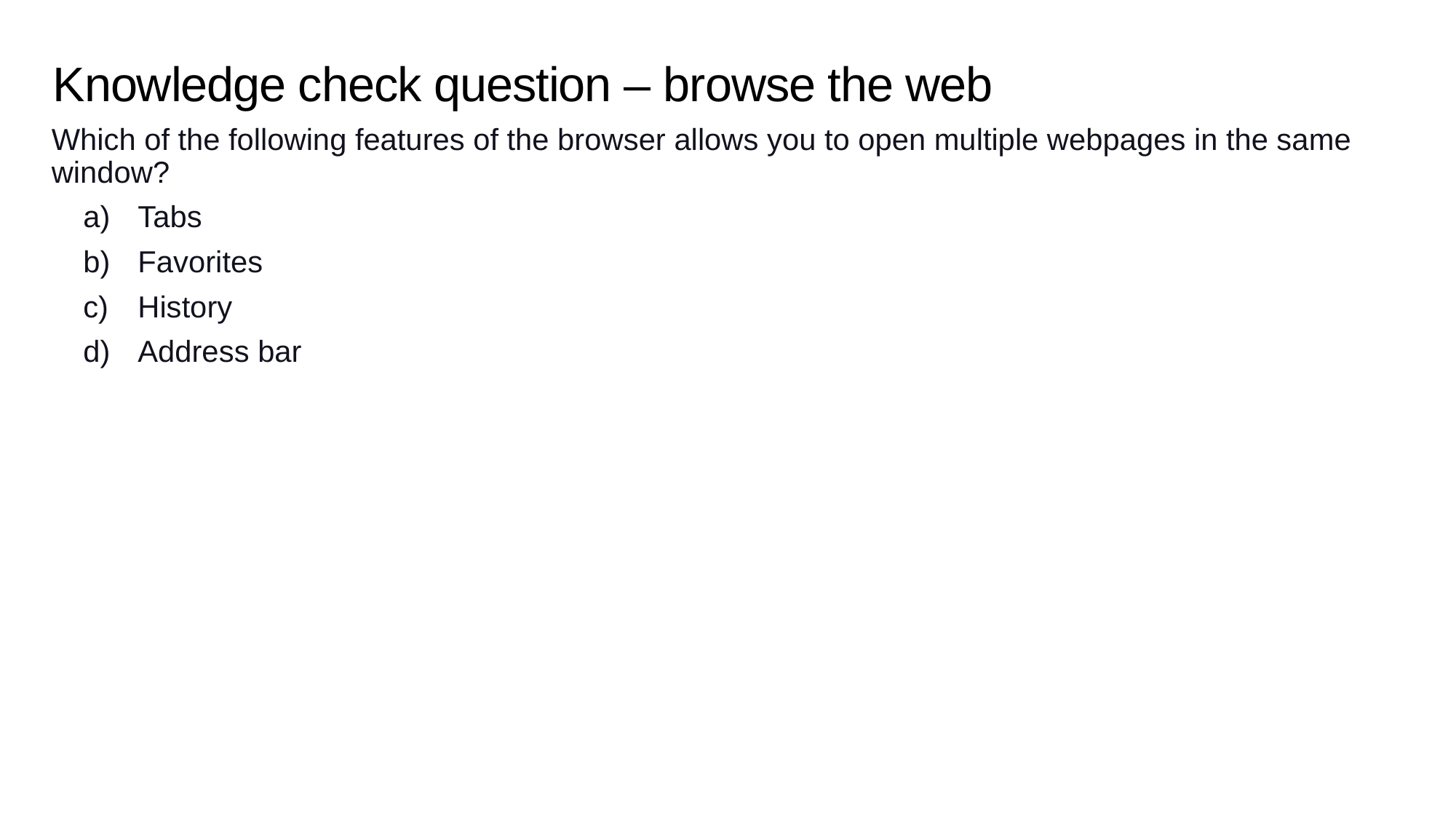

# Knowledge check question – browse the web
Which of the following features of the browser allows you to open multiple webpages in the same window?
Tabs
Favorites
History
Address bar